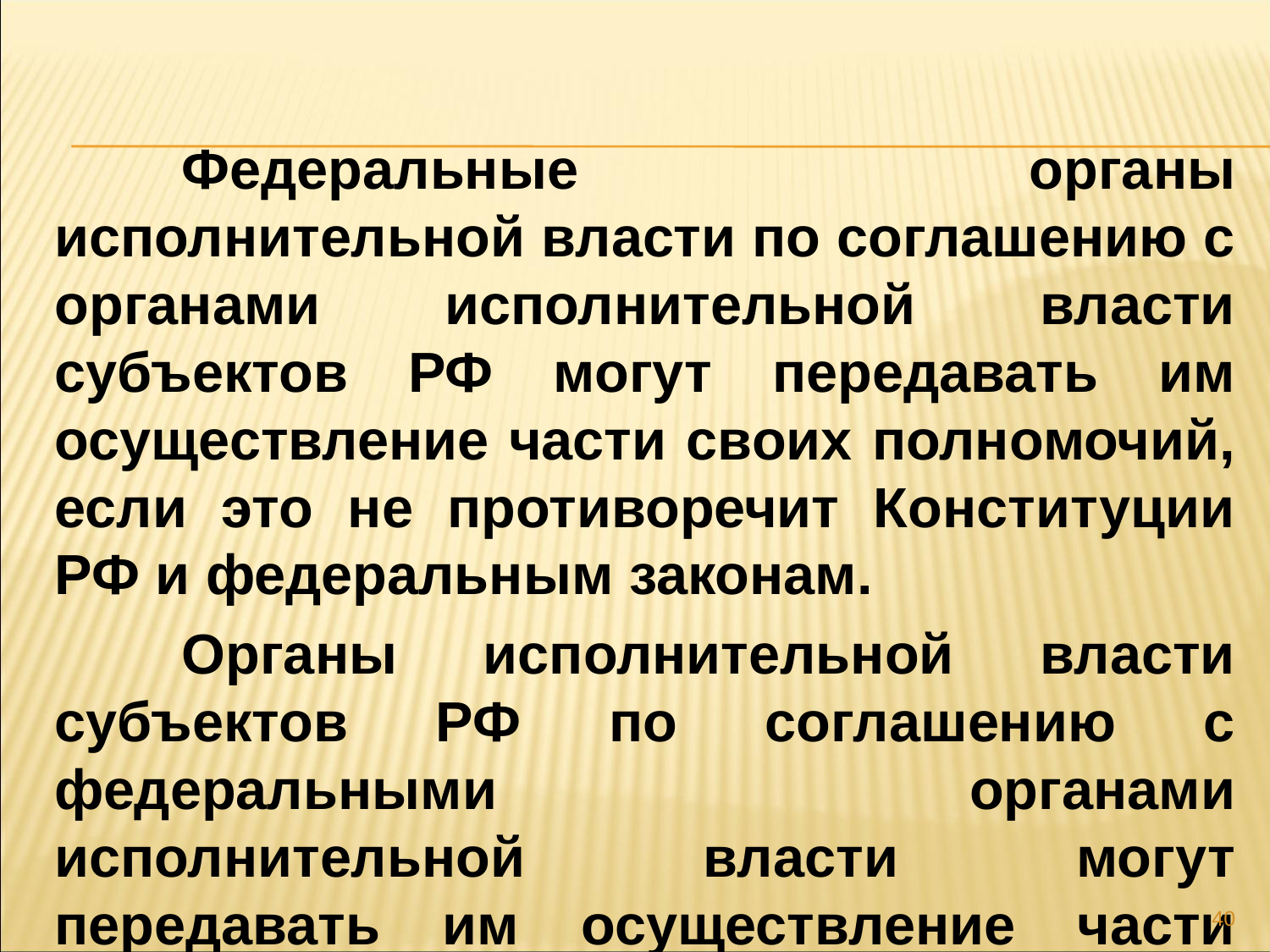

Федеральные органы исполнительной власти по соглашению с органами исполнительной власти субъектов РФ могут передавать им осуществление части своих полномочий, если это не противоречит Конституции РФ и федеральным законам.
	Органы исполнительной власти субъектов РФ по соглашению с федеральными органами исполнительной власти могут передавать им осуществление части своих полномочий.

40